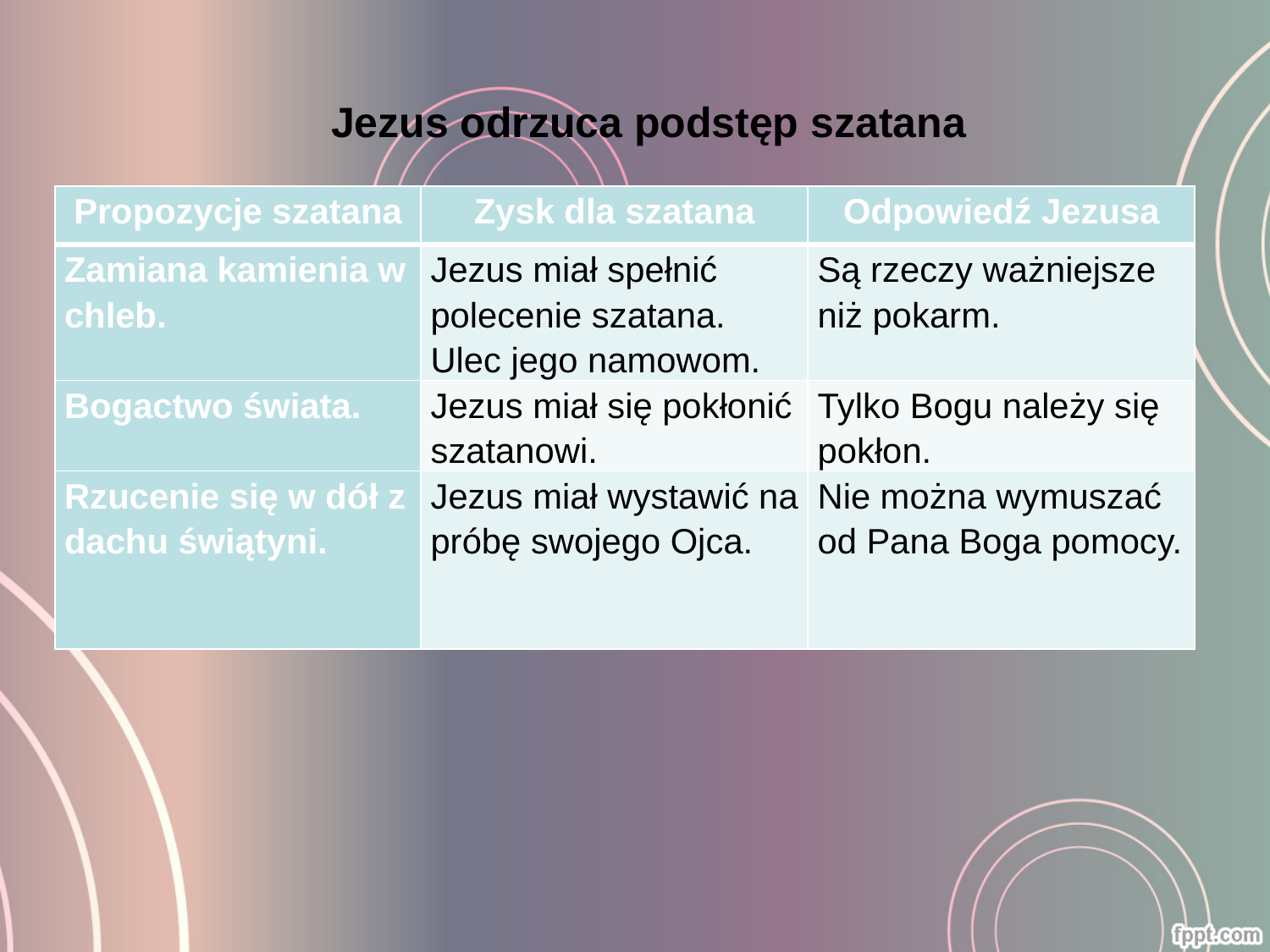

Jezus odrzuca podstęp szatana
| Propozycje szatana | Zysk dla szatana | Odpowiedź Jezusa |
| --- | --- | --- |
| Zamiana kamienia w chleb. | Jezus miał spełnić polecenie szatana. Ulec jego namowom. | Są rzeczy ważniejsze niż pokarm. |
| Bogactwo świata. | Jezus miał się pokłonić szatanowi. | Tylko Bogu należy się pokłon. |
| Rzucenie się w dół z dachu świątyni. | Jezus miał wystawić na próbę swojego Ojca. | Nie można wymuszać od Pana Boga pomocy. |